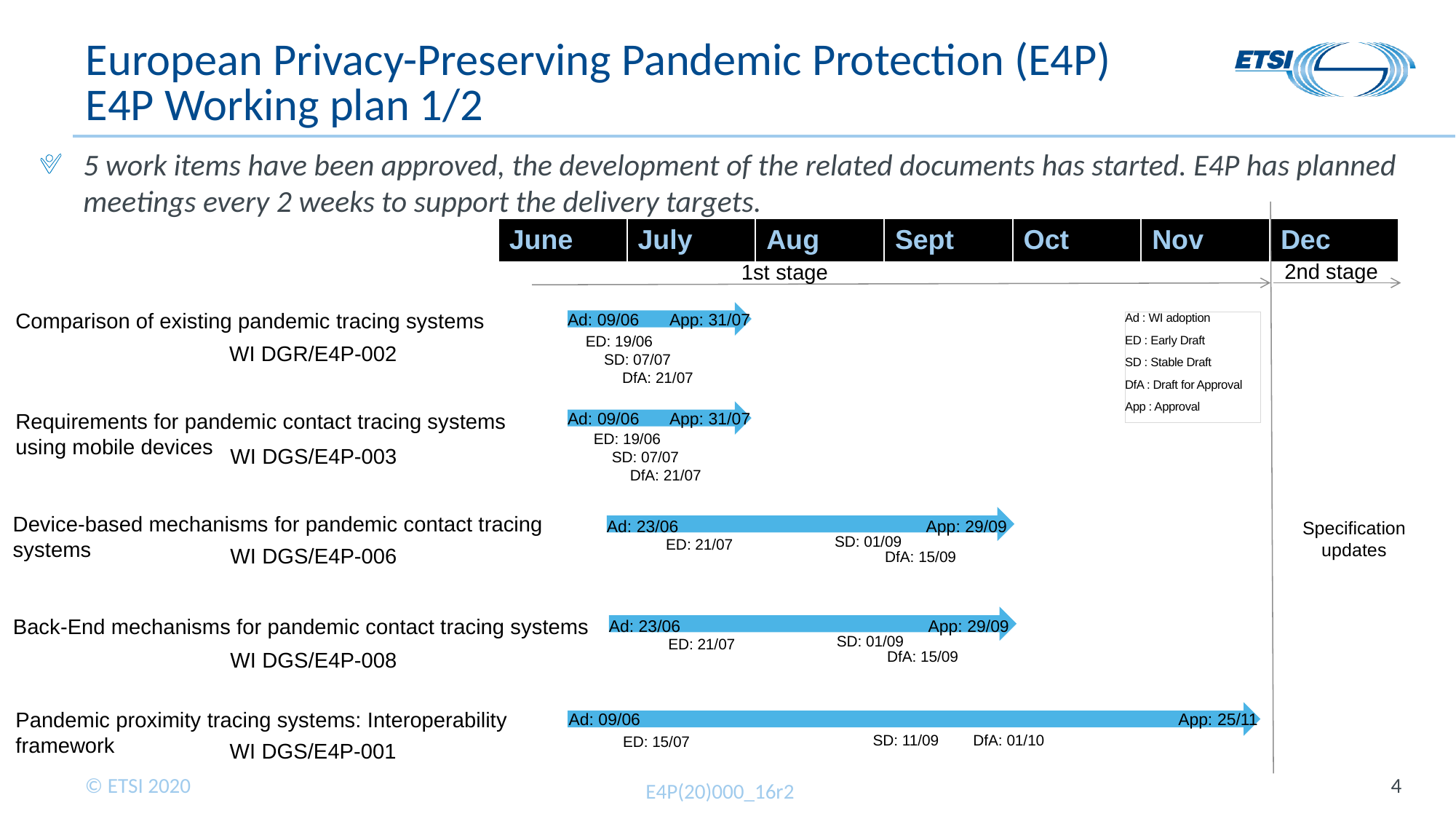

# European Privacy-Preserving Pandemic Protection (E4P) E4P Working plan 1/2
5 work items have been approved, the development of the related documents has started. E4P has planned meetings every 2 weeks to support the delivery targets.
| June | July | Aug | Sept | Oct | Nov | Dec |
| --- | --- | --- | --- | --- | --- | --- |
2nd stage
1st stage

Comparison of existing pandemic tracing systems
App: 31/07
Ad: 09/06
Ad : WI adoption
ED : Early Draft
SD : Stable Draft
DfA : Draft for Approval
App : Approval
ED: 19/06
WI DGR/E4P-002
SD: 07/07
DfA: 21/07

Requirements for pandemic contact tracing systems using mobile devices
App: 31/07
Ad: 09/06
ED: 19/06
WI DGS/E4P-003
SD: 07/07
DfA: 21/07

Device-based mechanisms for pandemic contact tracing systems
App: 29/09
Ad: 23/06
Specification updates
SD: 01/09
ED: 21/07
WI DGS/E4P-006
DfA: 15/09

Back-End mechanisms for pandemic contact tracing systems
App: 29/09
Ad: 23/06
SD: 01/09
ED: 21/07
WI DGS/E4P-008
DfA: 15/09

Pandemic proximity tracing systems: Interoperability framework
App: 25/11
Ad: 09/06
SD: 11/09
DfA: 01/10
WI DGS/E4P-001
ED: 15/07
E4P(20)000_16r2